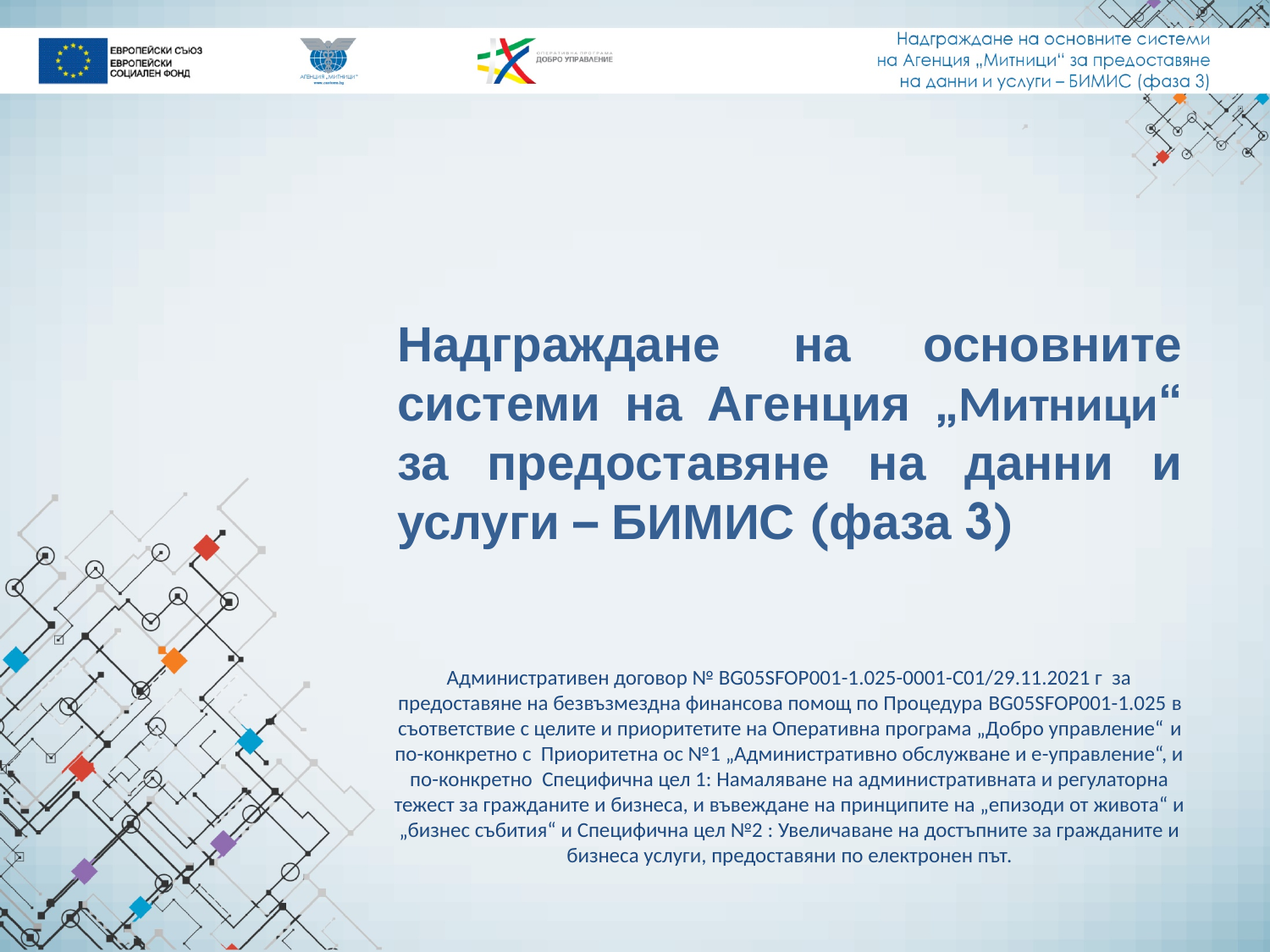

Надграждане на основните системи на Агенция „Митници“ за предоставяне на данни и услуги – БИМИС (фаза 3)

# Административен договор № BG05SFOP001-1.025-0001-С01/29.11.2021 г  за предоставяне на безвъзмездна финансова помощ по Процедура BG05SFOP001-1.025 в съответствие с целите и приоритетите на Оперативна програма „Добро управление“ и по-конкретно с  Приоритетна ос №1 „Административно обслужване и е-управление“, и по-конкретно  Специфична цел 1: Намаляване на административната и регулаторна тежест за гражданите и бизнеса, и въвеждане на принципите на „епизоди от живота“ и „бизнес събития“ и Специфична цел №2 : Увеличаване на достъпните за гражданите и бизнеса услуги, предоставяни по електронен път.